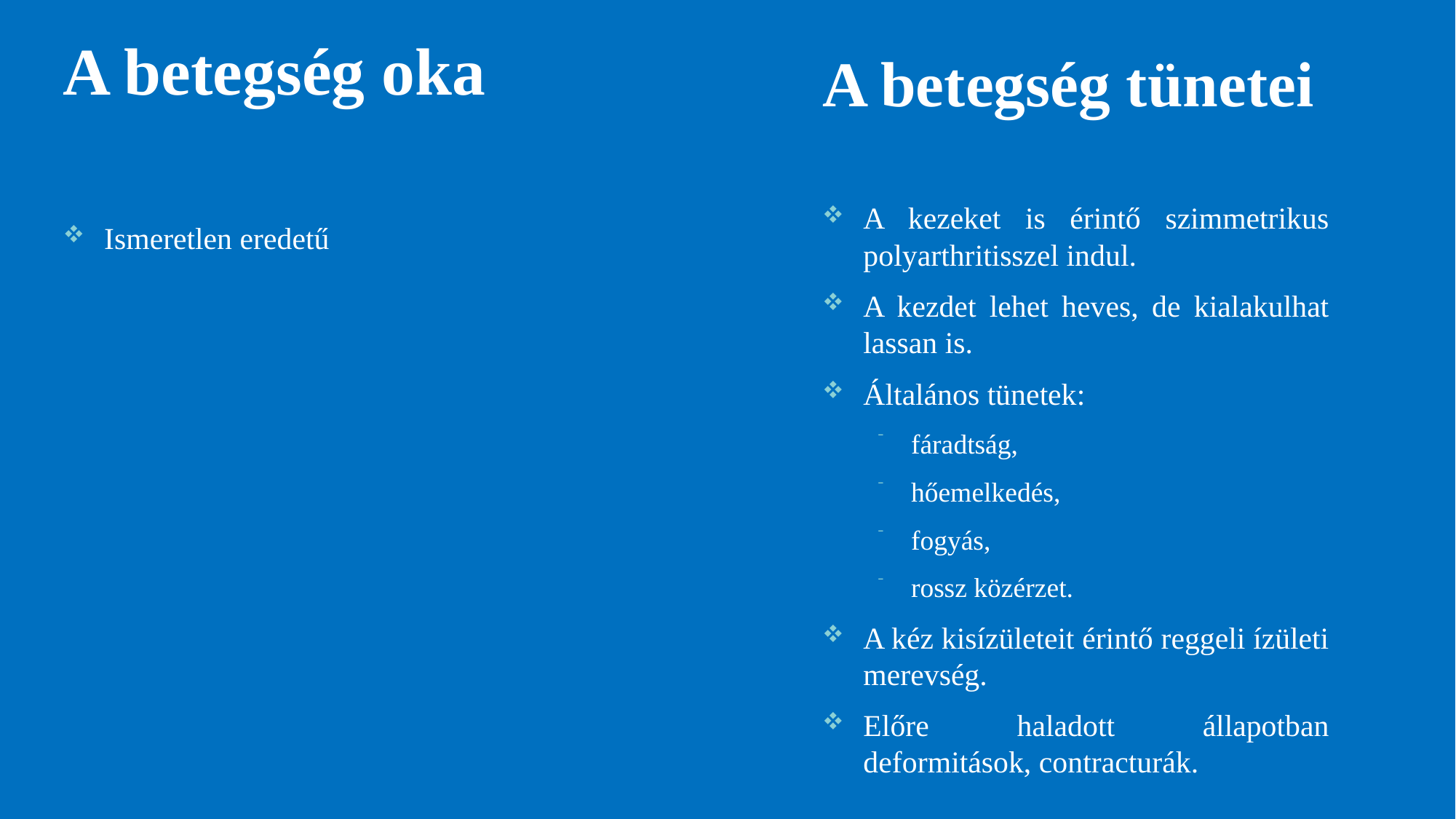

A betegség oka

Ismeretlen eredetű
# A betegség tünetei
A kezeket is érintő szimmetrikus polyarthritisszel indul.
A kezdet lehet heves, de kialakulhat lassan is.
Általános tünetek:
fáradtság,
hőemelkedés,
fogyás,
rossz közérzet.
A kéz kisízületeit érintő reggeli ízületi merevség.
Előre haladott állapotban deformitások, contracturák.